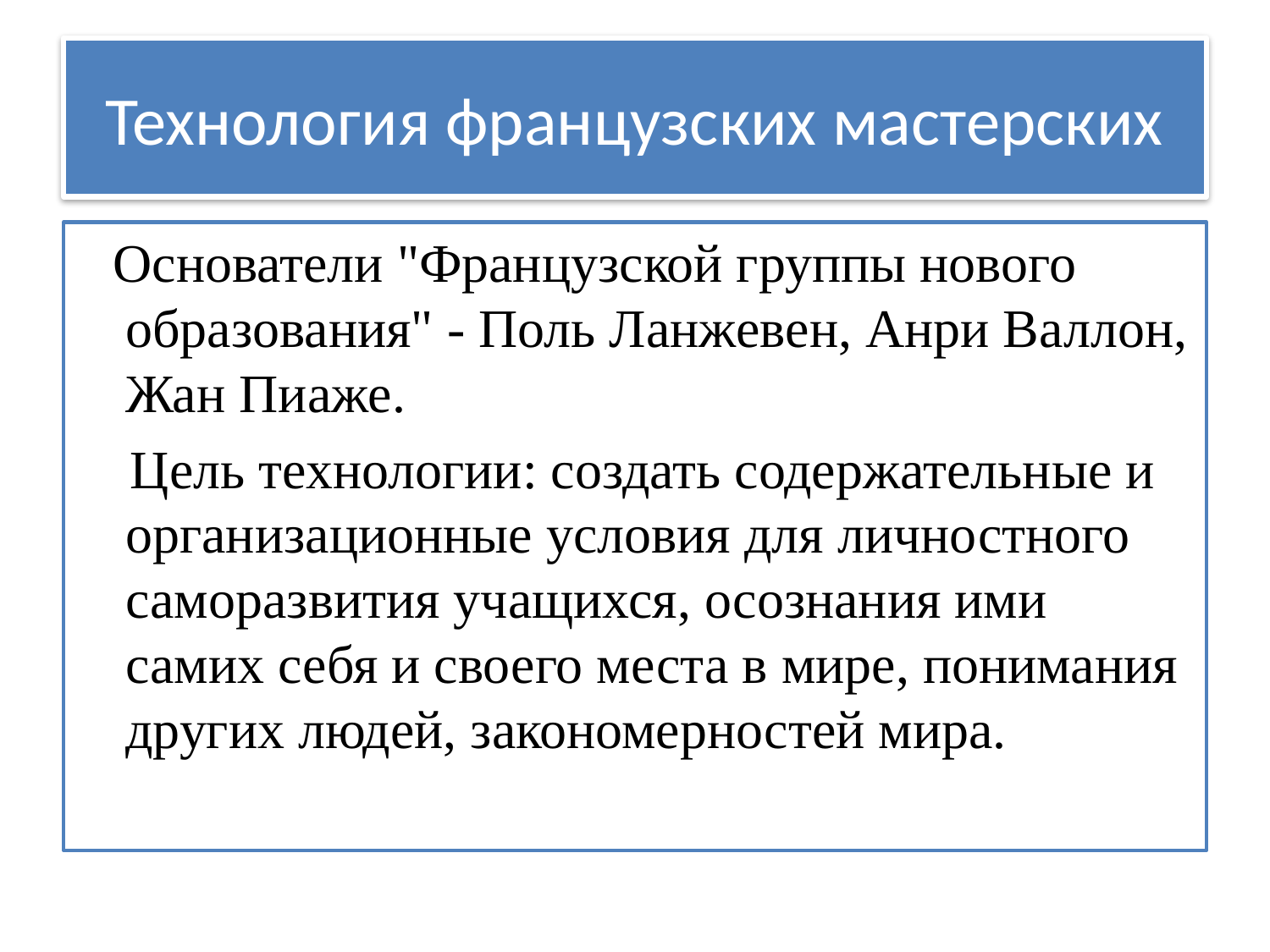

# Технология французских мастерских
   Основатели "Французской группы нового образования" - Поль Ланжевен, Анри Валлон, Жан Пиаже.
    Цель технологии: создать содержательные и организационные условия для личностного саморазвития учащихся, осознания ими самих себя и своего места в мире, понимания других людей, закономерностей мира.